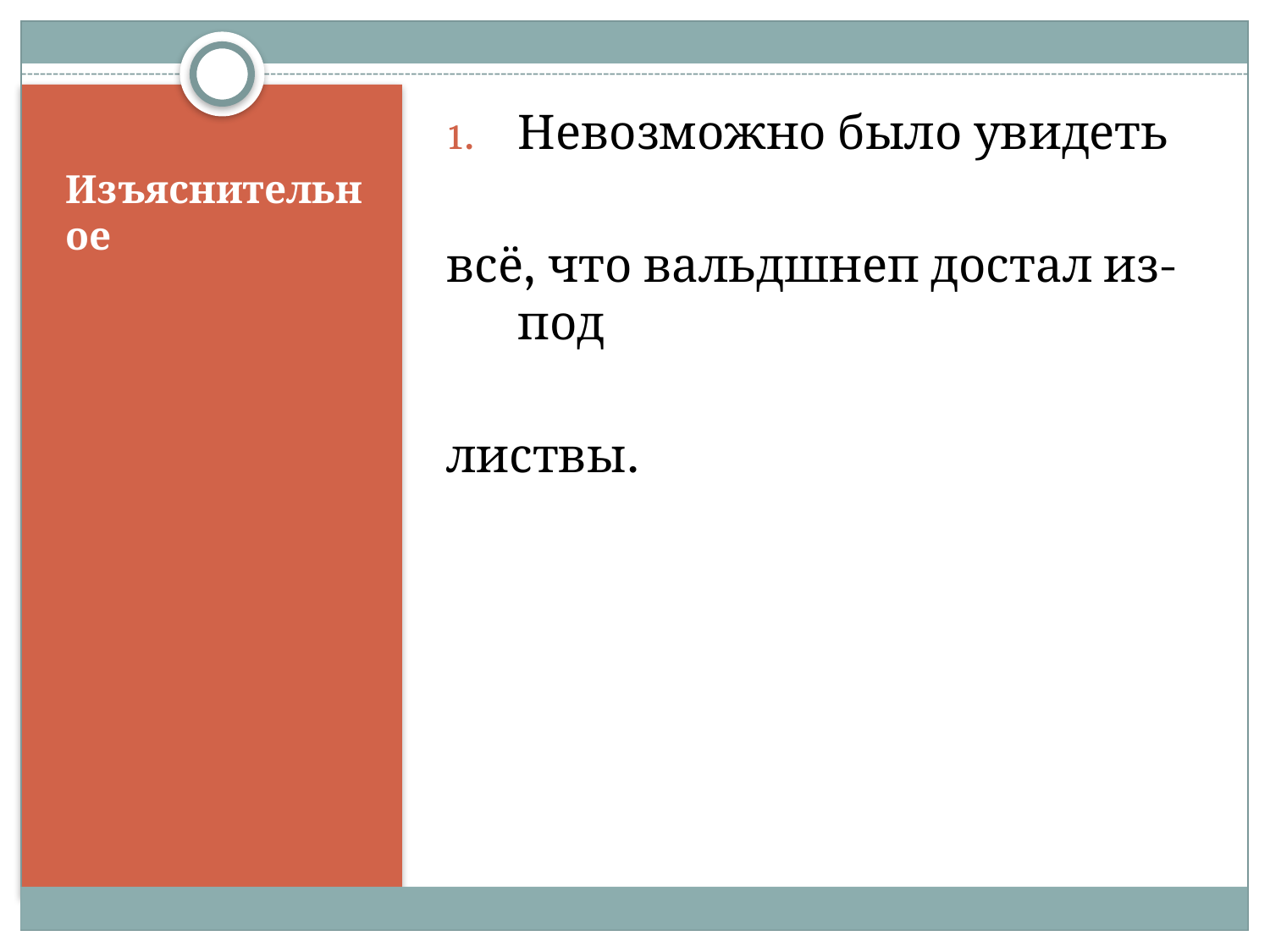

Невозможно было увидеть

всё, что вальдшнеп достал из-под

листвы.
# Изъяснительное